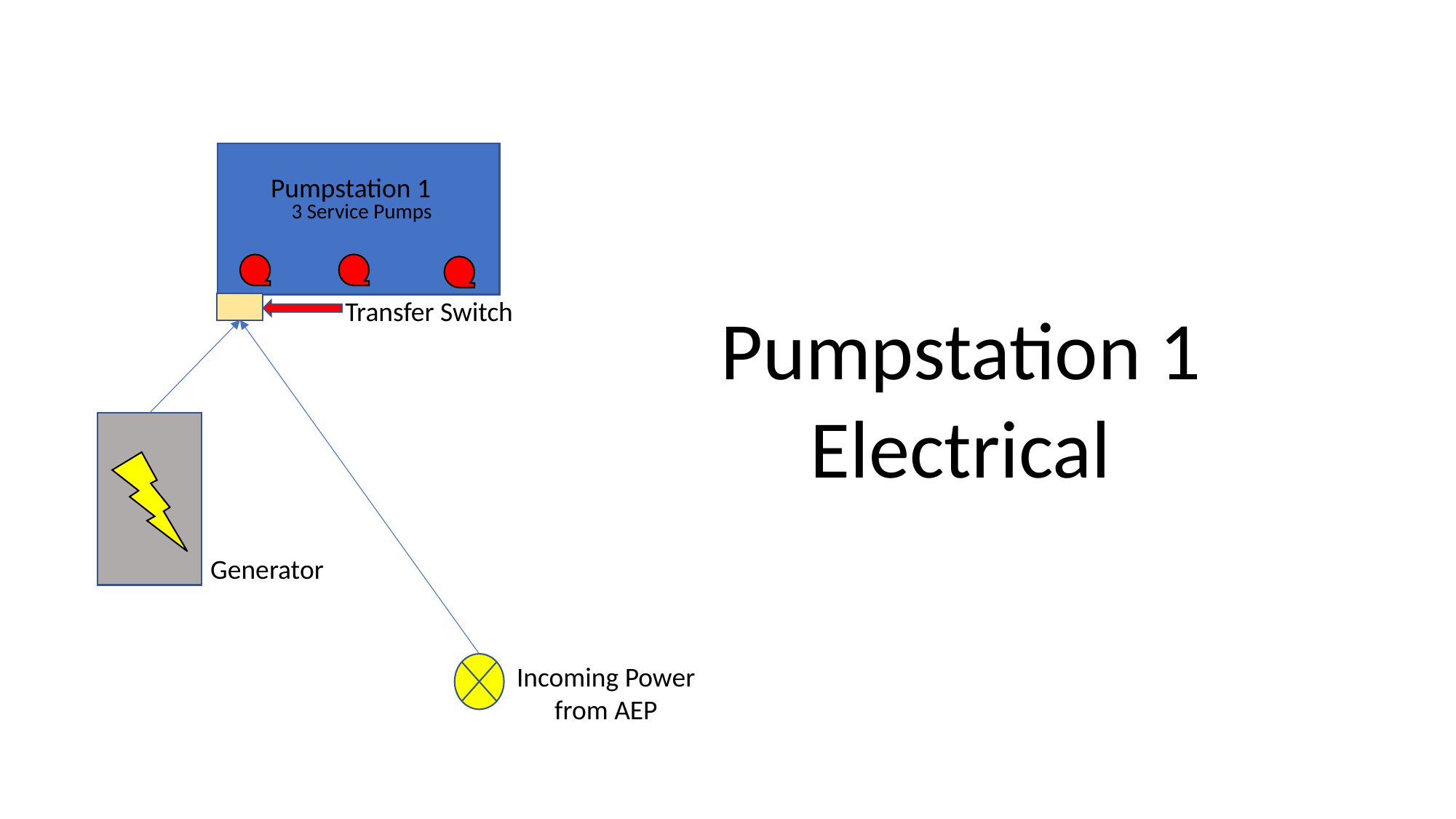

Pumpstation 1

3 Service Pumps

Transfer Switch
Pumpstation 1
 Electrical

Generator

Incoming Power from AEP